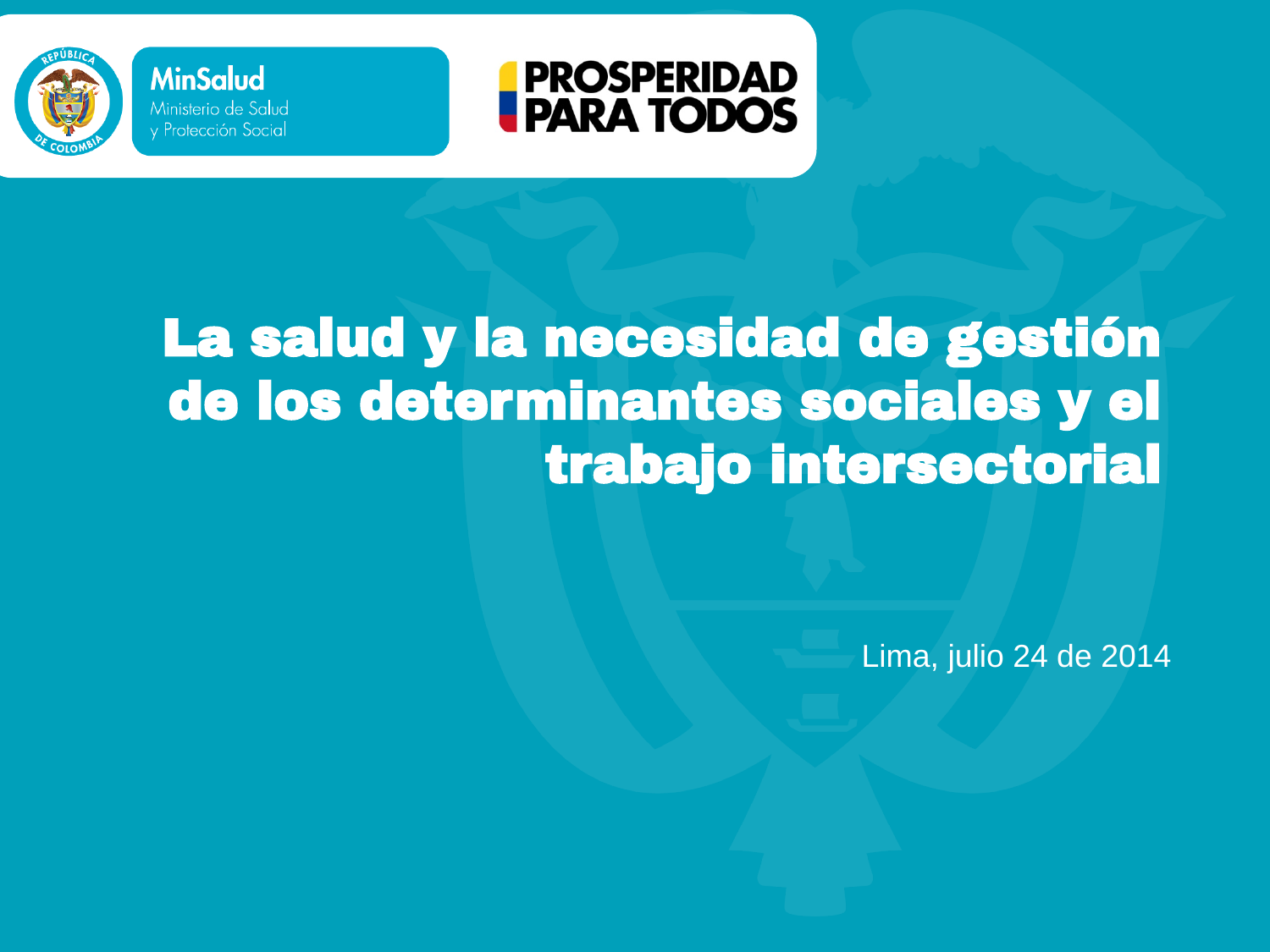

# La salud y la necesidad de gestión de los determinantes sociales y el trabajo intersectorial

Lima, julio 24 de 2014